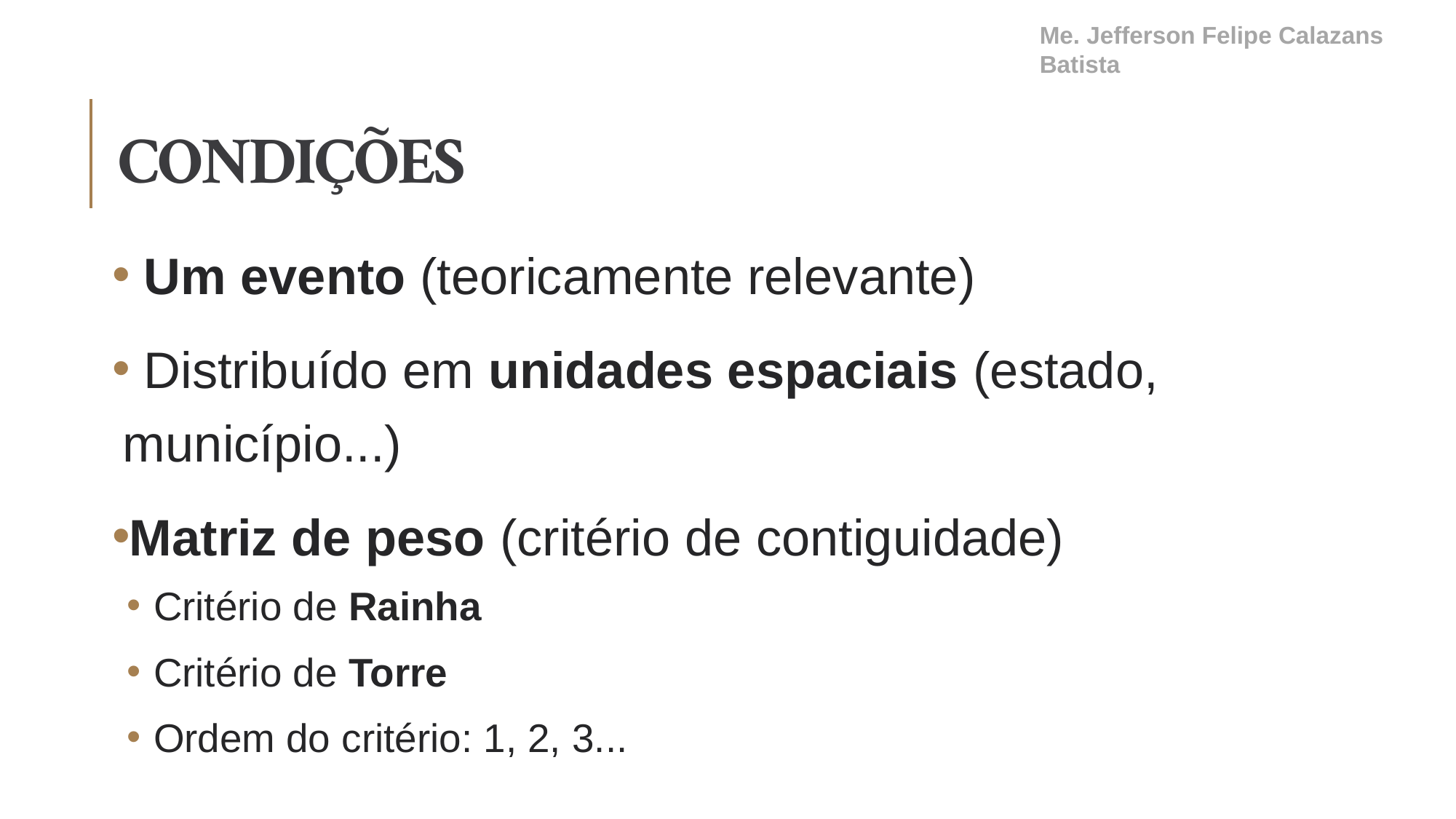

Me. Jefferson Felipe Calazans Batista
# Condições
 Um evento (teoricamente relevante)
 Distribuído em unidades espaciais (estado, município...)
Matriz de peso (critério de contiguidade)
 Critério de Rainha
 Critério de Torre
 Ordem do critério: 1, 2, 3...